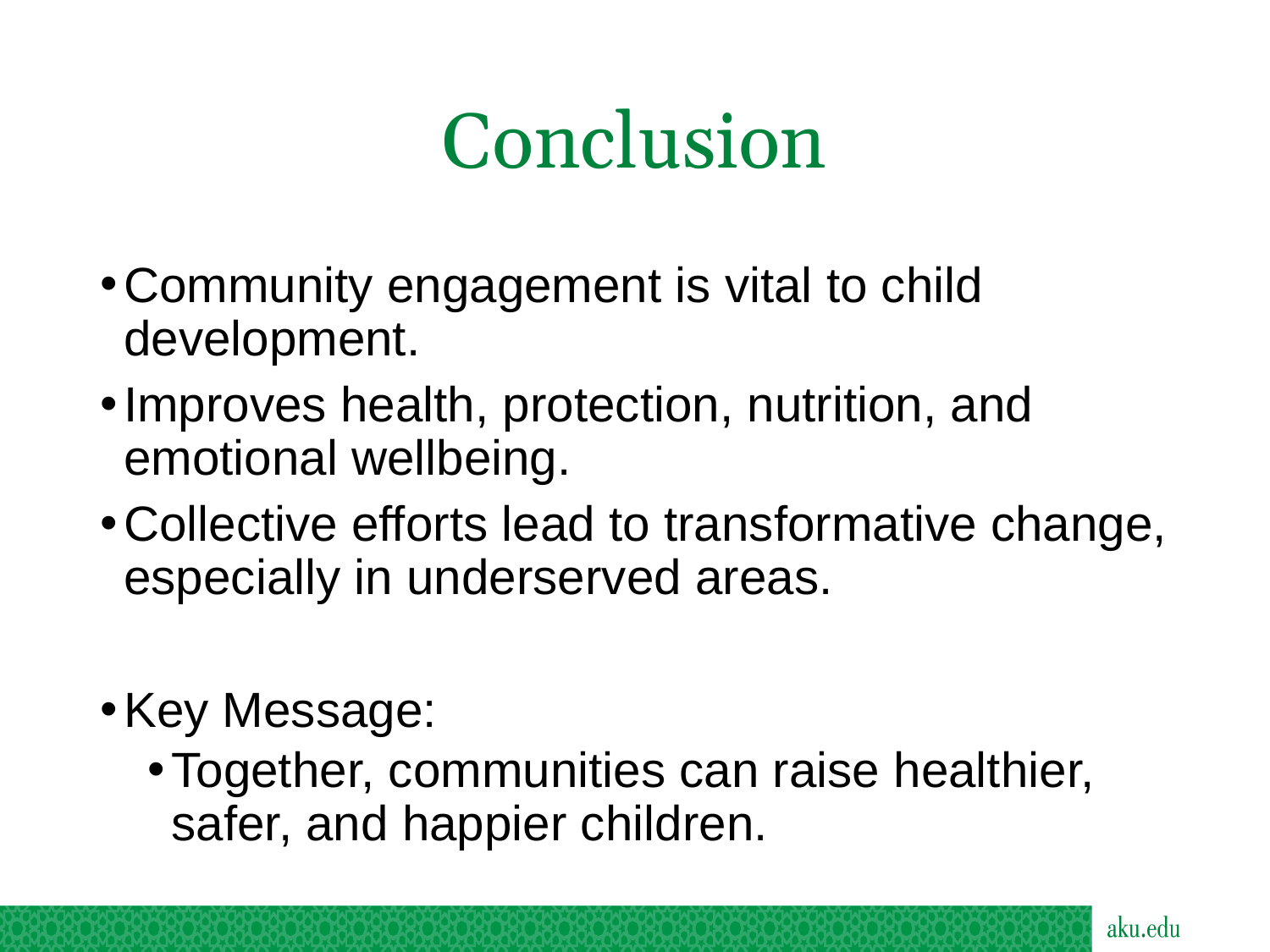

# Conclusion
Community engagement is vital to child development.
Improves health, protection, nutrition, and emotional wellbeing.
Collective efforts lead to transformative change, especially in underserved areas.

Key Message:
Together, communities can raise healthier, safer, and happier children.